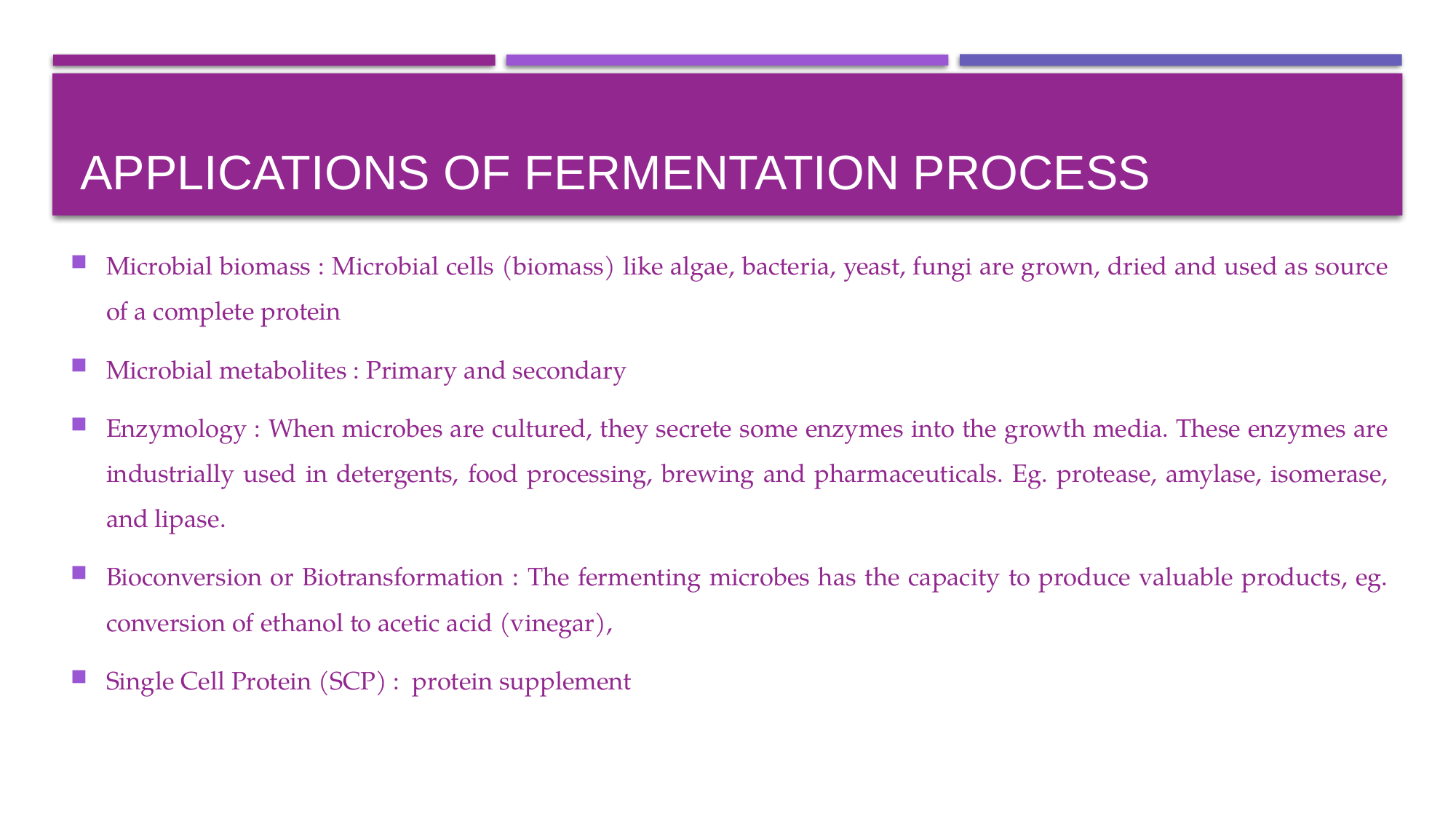

# APPLICATIONS OF FERMENTATION PROCESS
Microbial biomass : Microbial cells (biomass) like algae, bacteria, yeast, fungi are grown, dried and used as source of a complete protein
Microbial metabolites : Primary and secondary
Enzymology : When microbes are cultured, they secrete some enzymes into the growth media. These enzymes are industrially used in detergents, food processing, brewing and pharmaceuticals. Eg. protease, amylase, isomerase, and lipase.
Bioconversion or Biotransformation : The fermenting microbes has the capacity to produce valuable products, eg. conversion of ethanol to acetic acid (vinegar),
Single Cell Protein (SCP) :  protein supplement